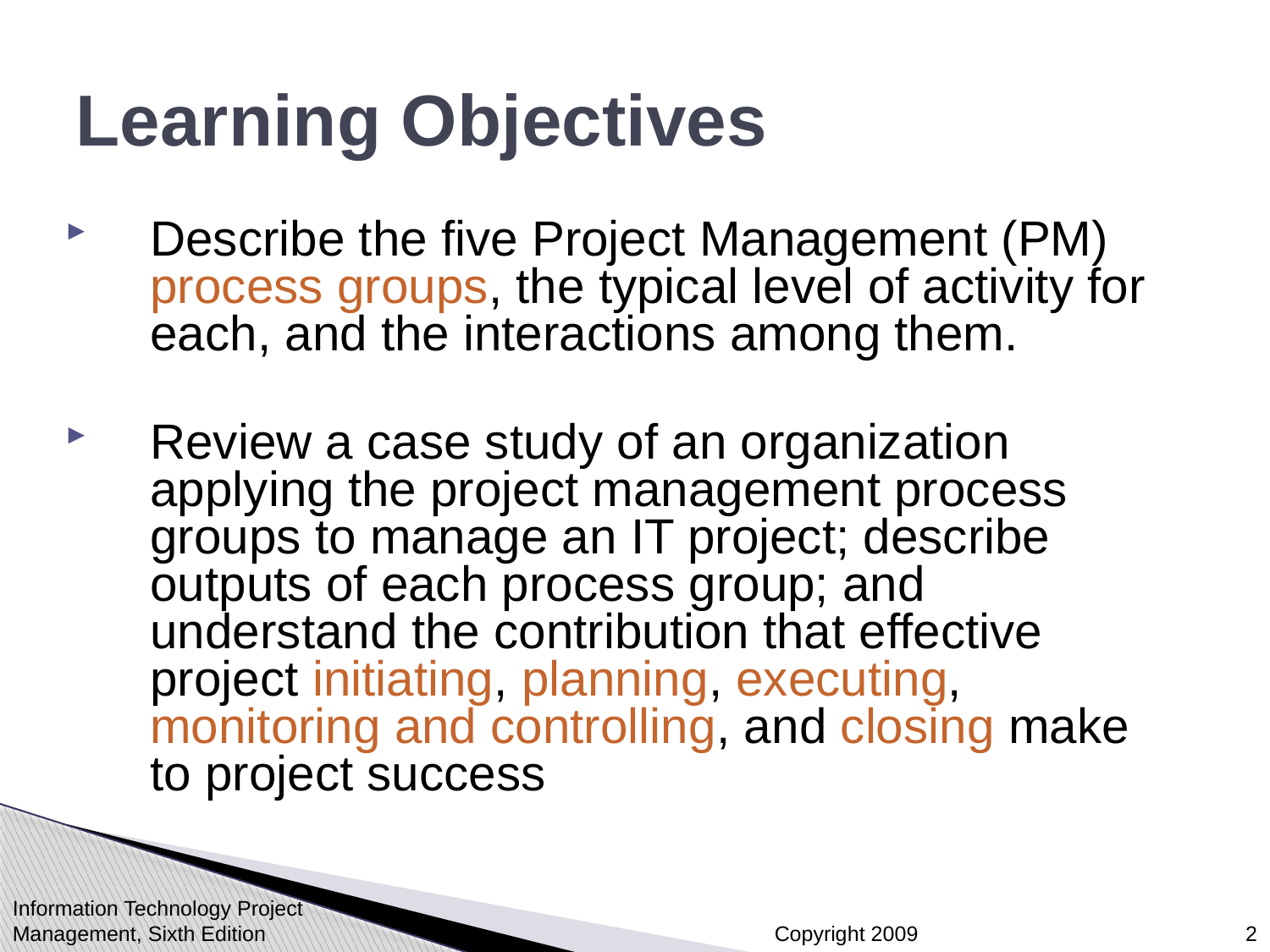

# Learning Objectives
Describe the five Project Management (PM) process groups, the typical level of activity for each, and the interactions among them.

Review a case study of an organization applying the project management process groups to manage an IT project; describe outputs of each process group; and understand the contribution that effective project initiating, planning, executing, monitoring and controlling, and closing make to project success

Information Technology Project Management, Sixth Edition
2